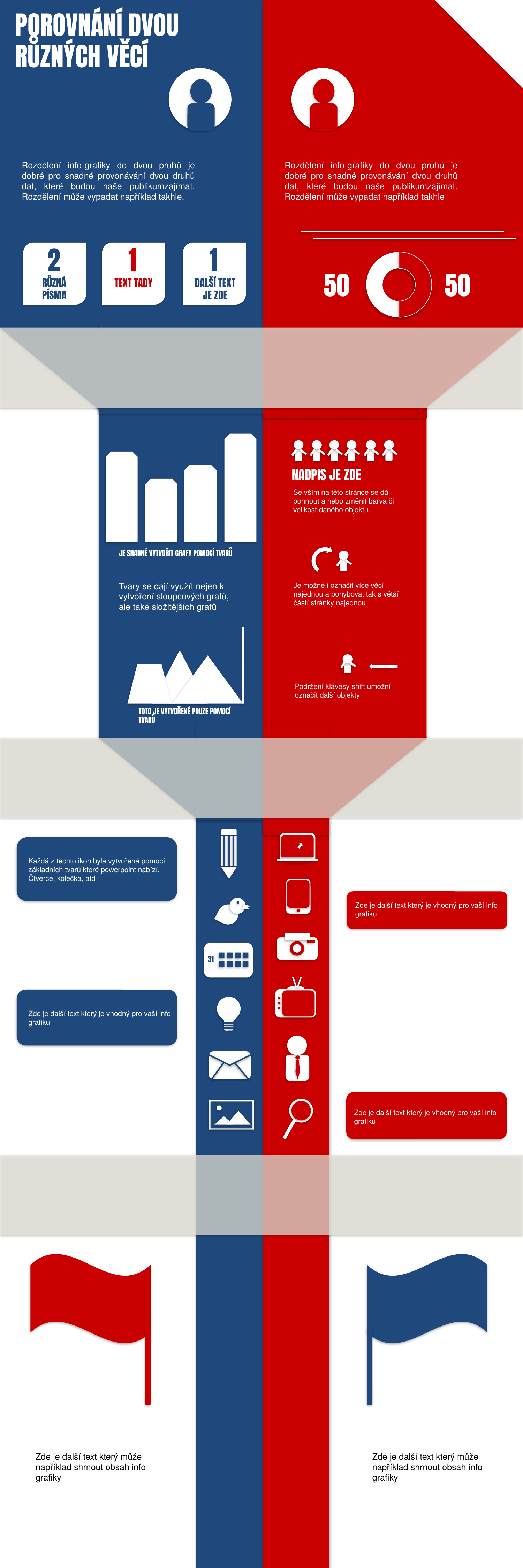

POROVNÁNÍ DVOU RŮZNÝCH VĚCÍ

Rozdělení info-grafiky do dvou pruhů je dobré pro snadné provonávání dvou druhů dat, které budou naše publikumzajímat. Rozdělení může vypadat například takhle.
Rozdělení info-grafiky do dvou pruhů je dobré pro snadné provonávání dvou druhů dat, které budou naše publikumzajímat. Rozdělení může vypadat například takhle
1
1

2

50
50
RŮZNÁ PÍSMA
TEXT TADY
DALŠÍ TEXT JE ZDE

NADPIS JE ZDE

Se vším na této stránce se dá pohnout a nebo změnit barva či velikost daného objektu.

JE SNADNÉ VYTVOŘIT GRAFY POMOCÍ TVARŮ

Tvary se dají využít nejen k vytvoření sloupcových grafů, ale také složitějších grafů
Je možné i označit více věcí najednou a pohybovat tak s větší částí stránky najednou

Podržení klávesy shift umožní označit další objekty
TOTO JE VYTVOŘENÉ POUZE POMOCÍ TVARŮ

Každá z těchto ikon byla vytvořená pomocí základních tvarů které powerpoint nabízí. Čtverce, kolečka, atd

Zde je další text který je vhodný pro vaší info grafiku

31

Zde je další text který je vhodný pro vaší info grafiku

Zde je další text který je vhodný pro vaší info grafiku

Zde je další text který může například shrnout obsah info grafiky
Zde je další text který může například shrnout obsah info grafiky